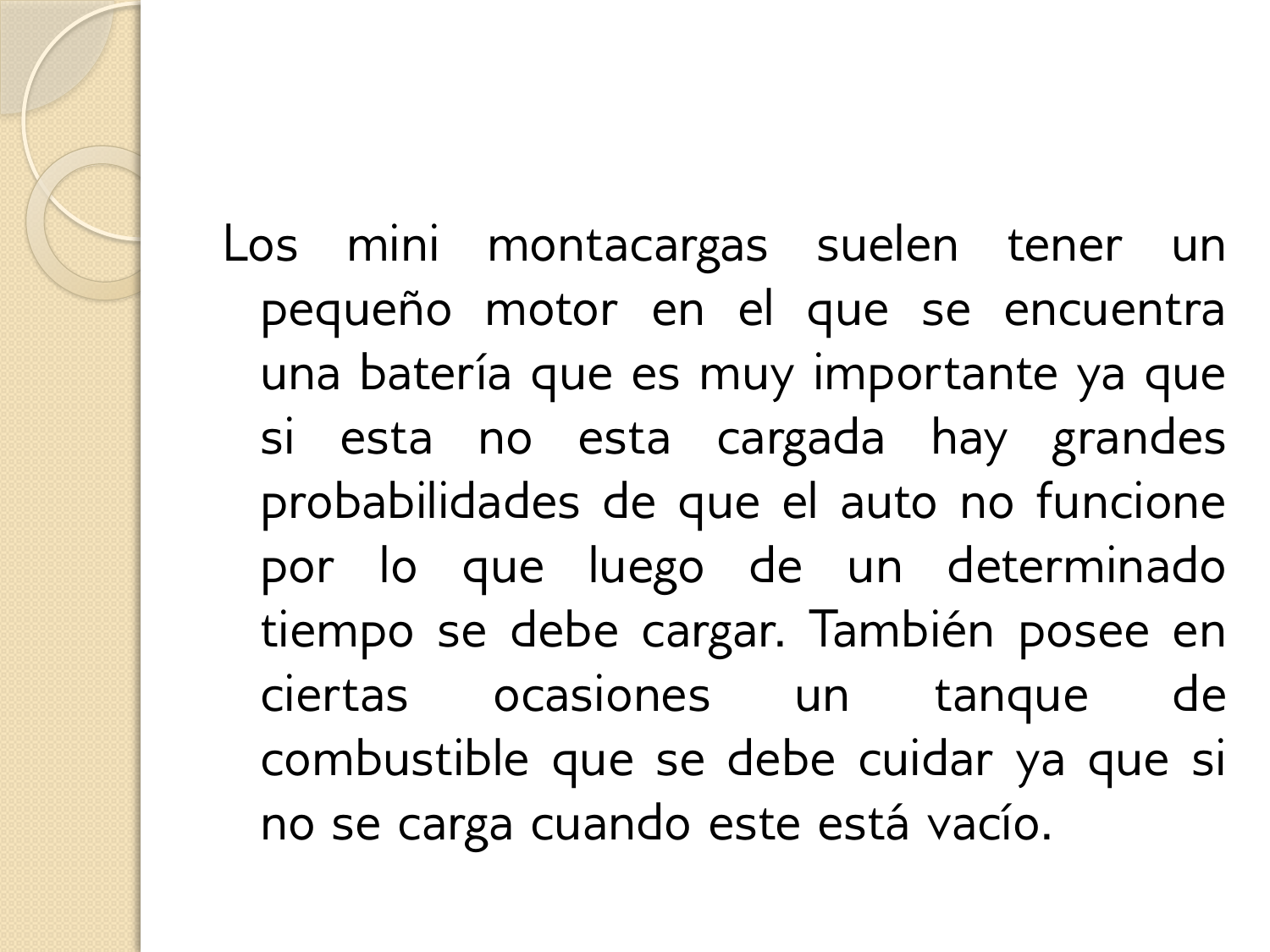

#
Los mini montacargas suelen tener un pequeño motor en el que se encuentra una batería que es muy importante ya que si esta no esta cargada hay grandes probabilidades de que el auto no funcione por lo que luego de un determinado tiempo se debe cargar. También posee en ciertas ocasiones un tanque de combustible que se debe cuidar ya que si no se carga cuando este está vacío.